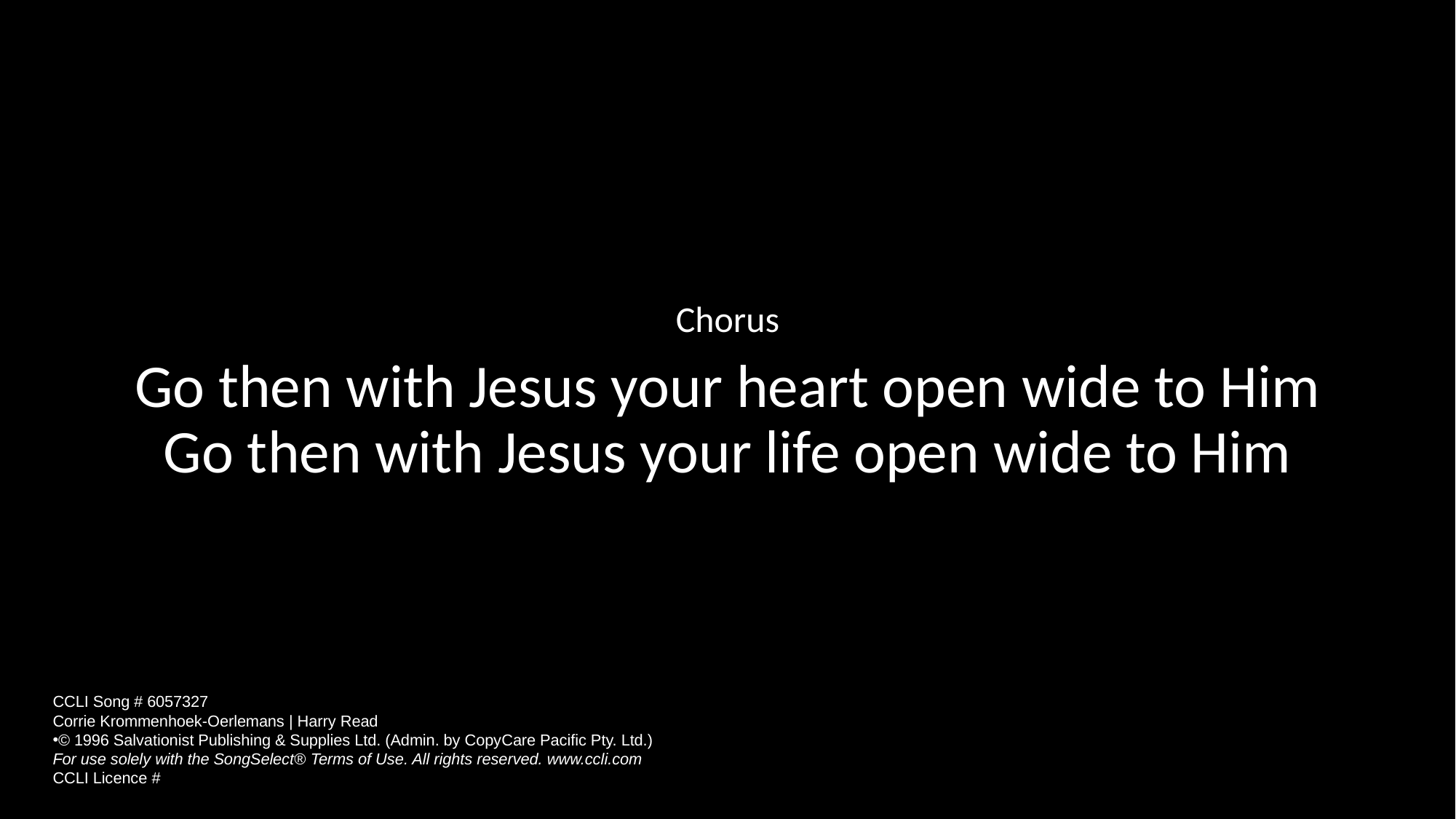

Chorus
Go then with Jesus your heart open wide to Him
Go then with Jesus your life open wide to Him
CCLI Song # 6057327
Corrie Krommenhoek-Oerlemans | Harry Read
© 1996 Salvationist Publishing & Supplies Ltd. (Admin. by CopyCare Pacific Pty. Ltd.)
For use solely with the SongSelect® Terms of Use. All rights reserved. www.ccli.com
CCLI Licence #